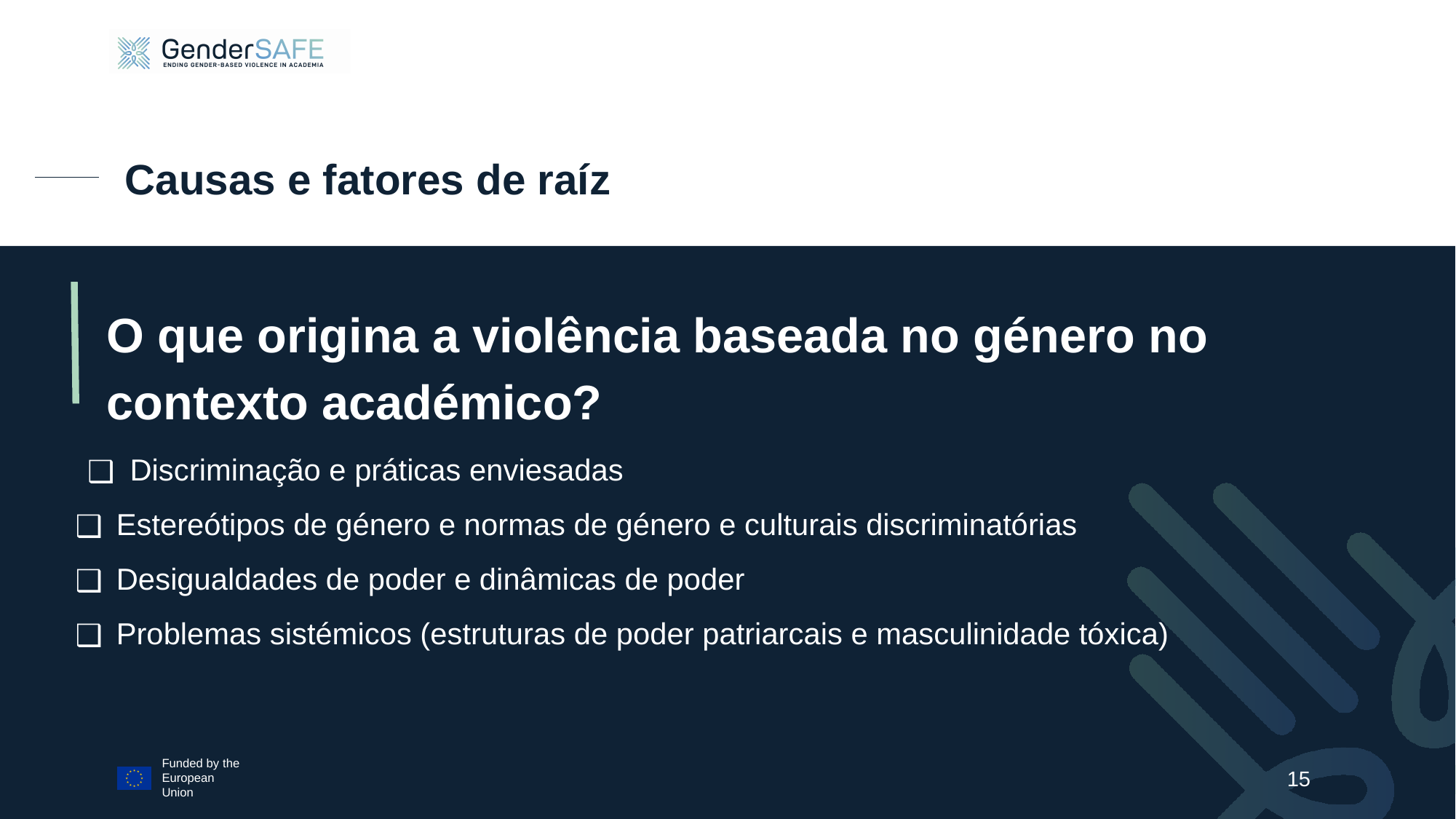

# Causas e fatores de raíz
O que origina a violência baseada no género no contexto académico?

Discriminação e práticas enviesadas
Estereótipos de género e normas de género e culturais discriminatórias
Desigualdades de poder e dinâmicas de poder
Problemas sistémicos (estruturas de poder patriarcais e masculinidade tóxica)